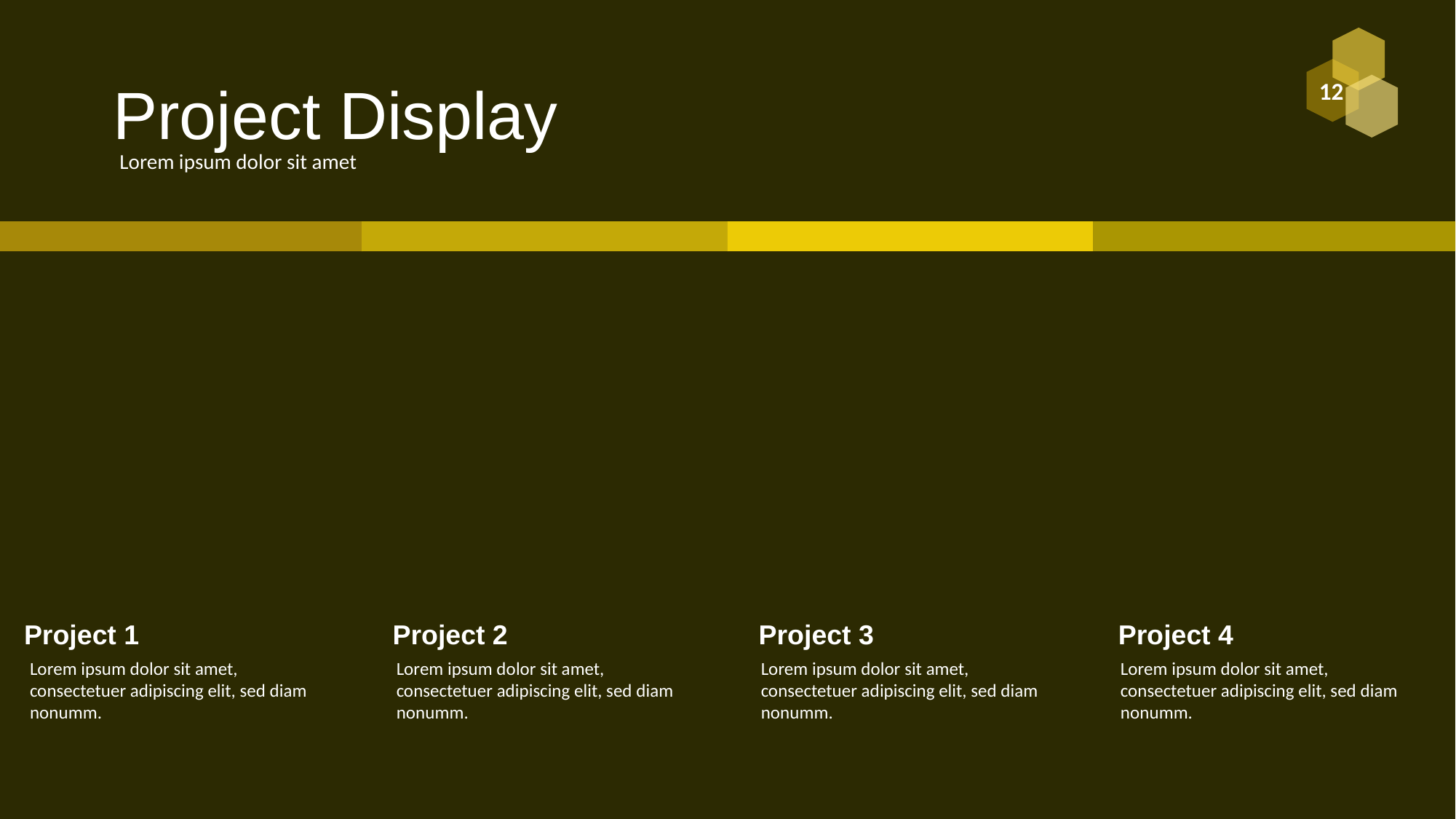

# Project Display
Lorem ipsum dolor sit amet

Project 1
Project 2
Project 3
Project 4
Lorem ipsum dolor sit amet, consectetuer adipiscing elit, sed diam nonumm.
Lorem ipsum dolor sit amet, consectetuer adipiscing elit, sed diam nonumm.
Lorem ipsum dolor sit amet, consectetuer adipiscing elit, sed diam nonumm.
Lorem ipsum dolor sit amet, consectetuer adipiscing elit, sed diam nonumm.